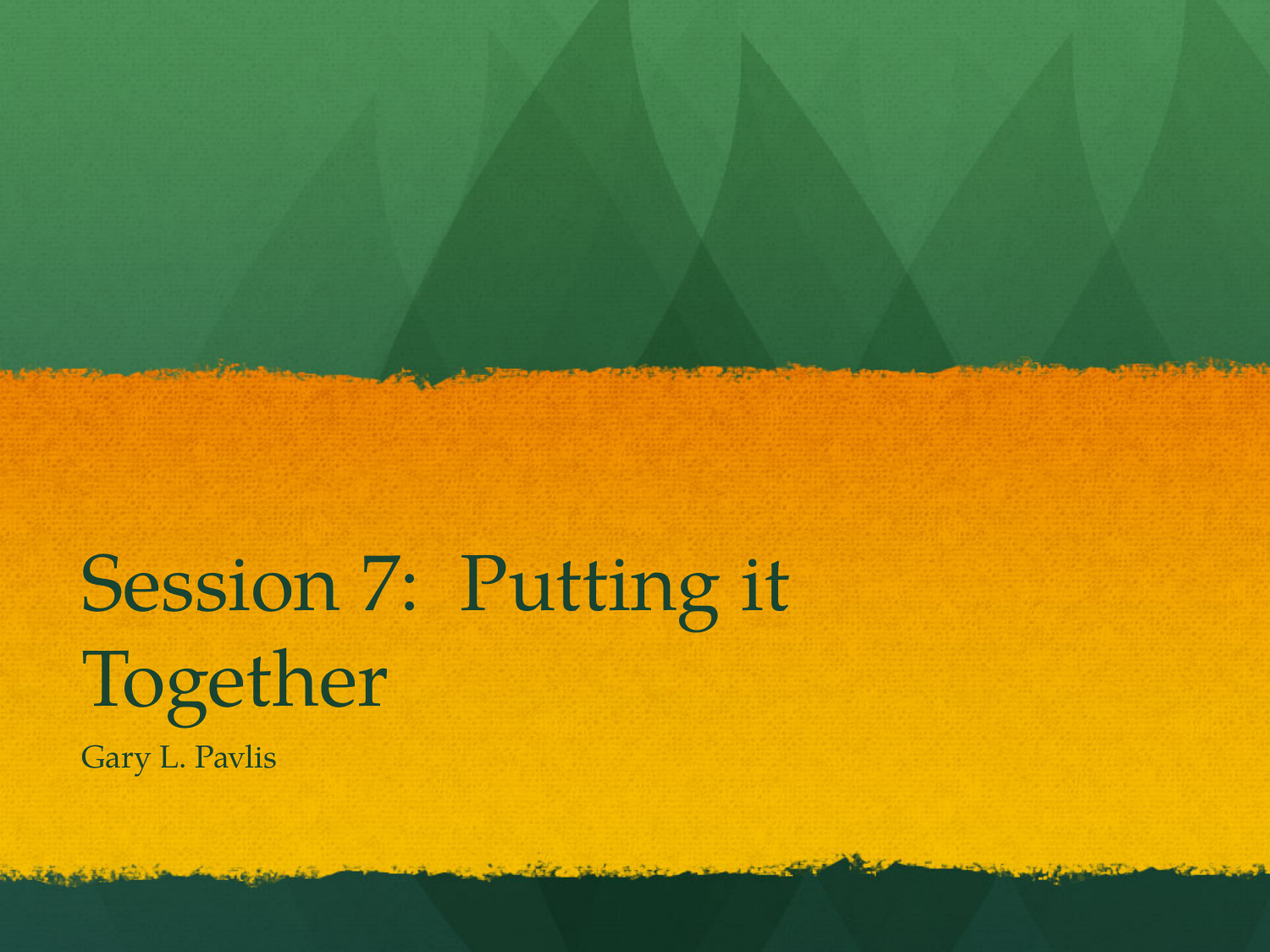

# Session 7:  Putting it Together
Gary L. Pavlis